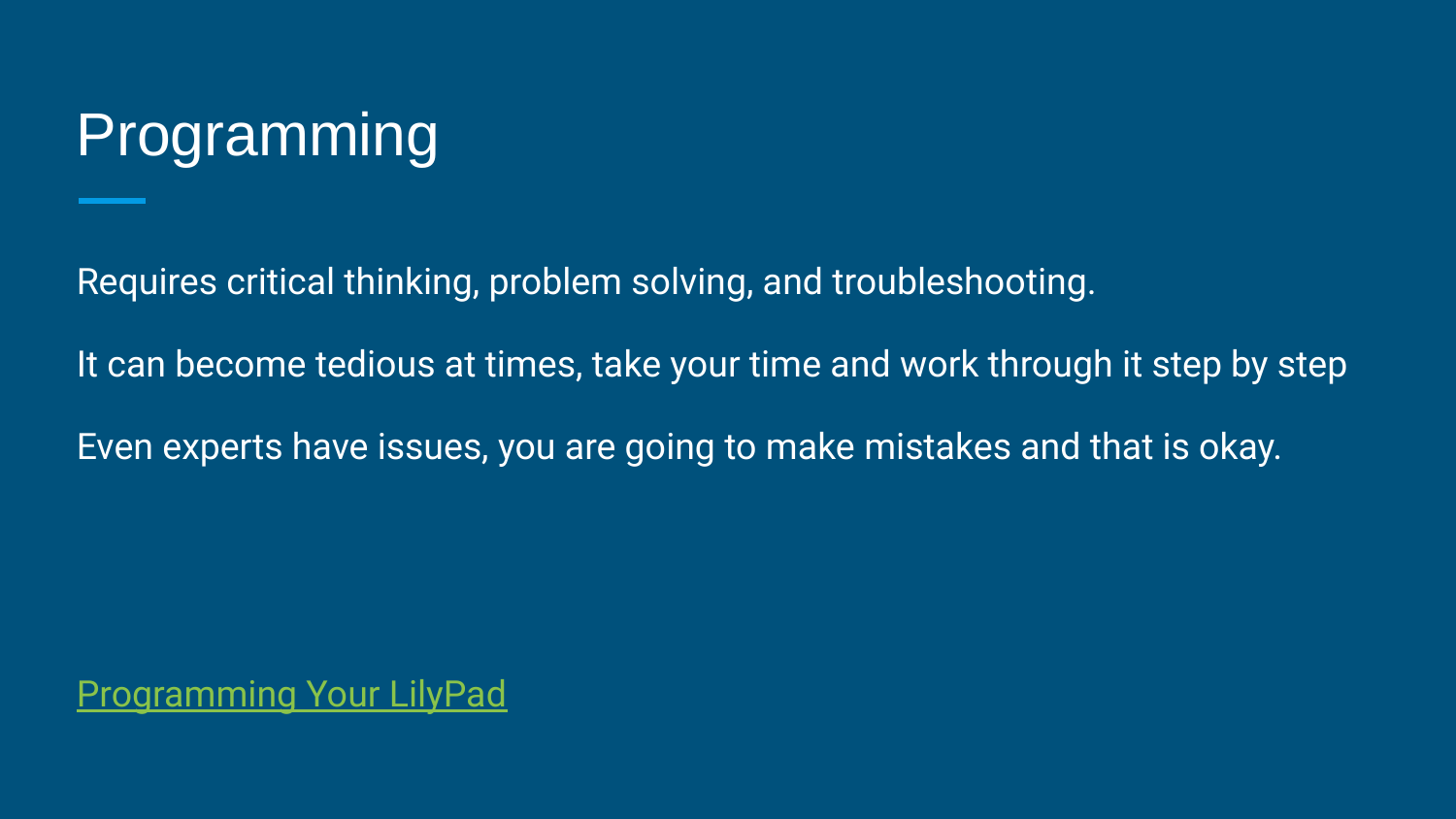

# Programming
Requires critical thinking, problem solving, and troubleshooting.
It can become tedious at times, take your time and work through it step by step
Even experts have issues, you are going to make mistakes and that is okay.

Programming Your LilyPad